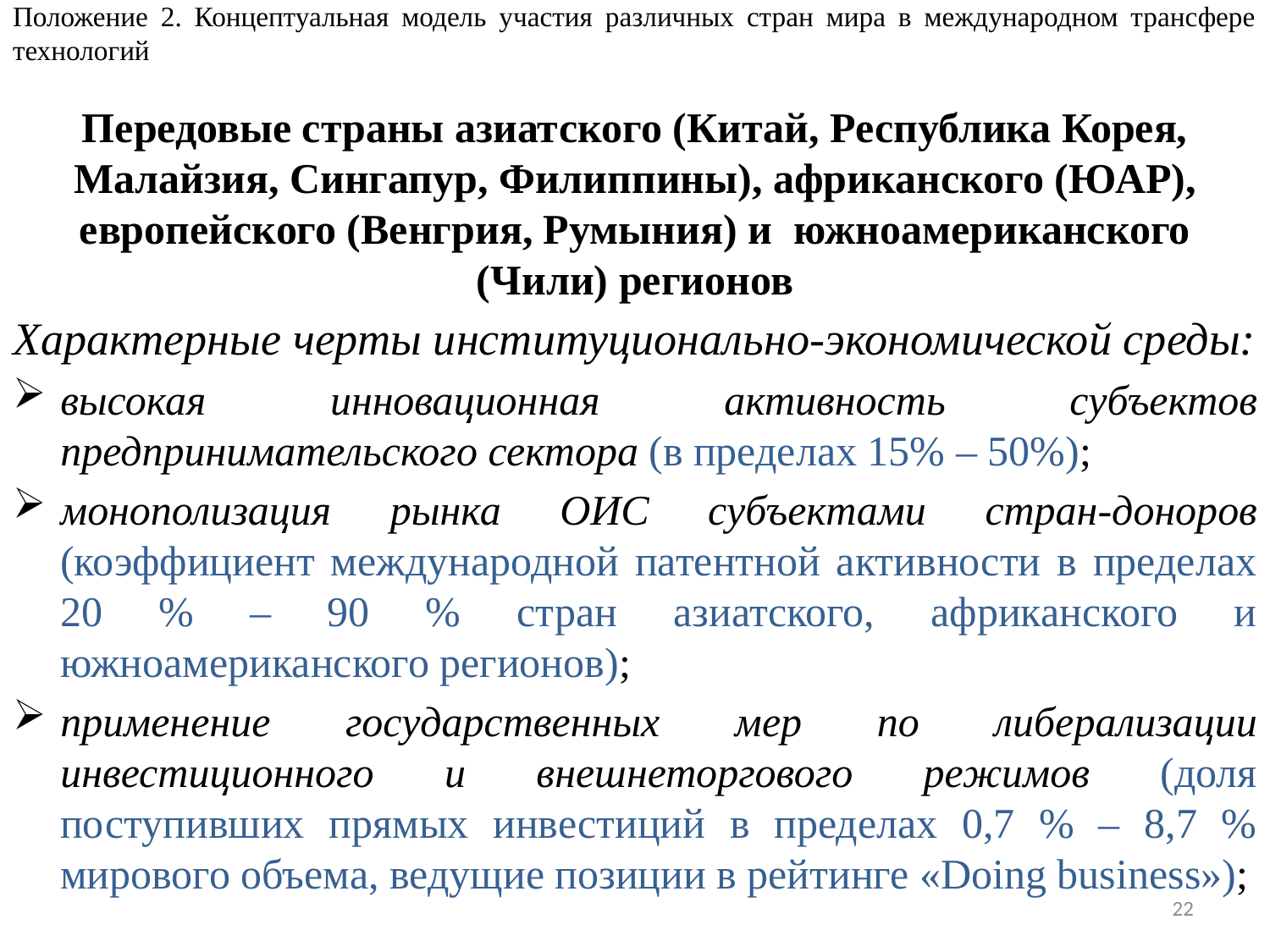

Положение 2. Концептуальная модель участия различных стран мира в международном трансфере технологий
# Передовые страны азиатского (Китай, Республика Корея, Малайзия, Сингапур, Филиппины), африканского (ЮАР), европейского (Венгрия, Румыния) и  южноамериканского (Чили) регионов
Характерные черты институционально-экономической среды:
высокая инновационная активность субъектов предпринимательского сектора (в пределах 15% – 50%);
монополизация рынка ОИС субъектами стран-доноров (коэффициент международной патентной активности в пределах 20 % – 90 % стран азиатского, африканского и южноамериканского регионов);
применение государственных мер по либерализации инвестиционного и внешнеторгового режимов (доля поступивших прямых инвестиций в пределах 0,7 % – 8,7 % мирового объема, ведущие позиции в рейтинге «Doing business»);

22